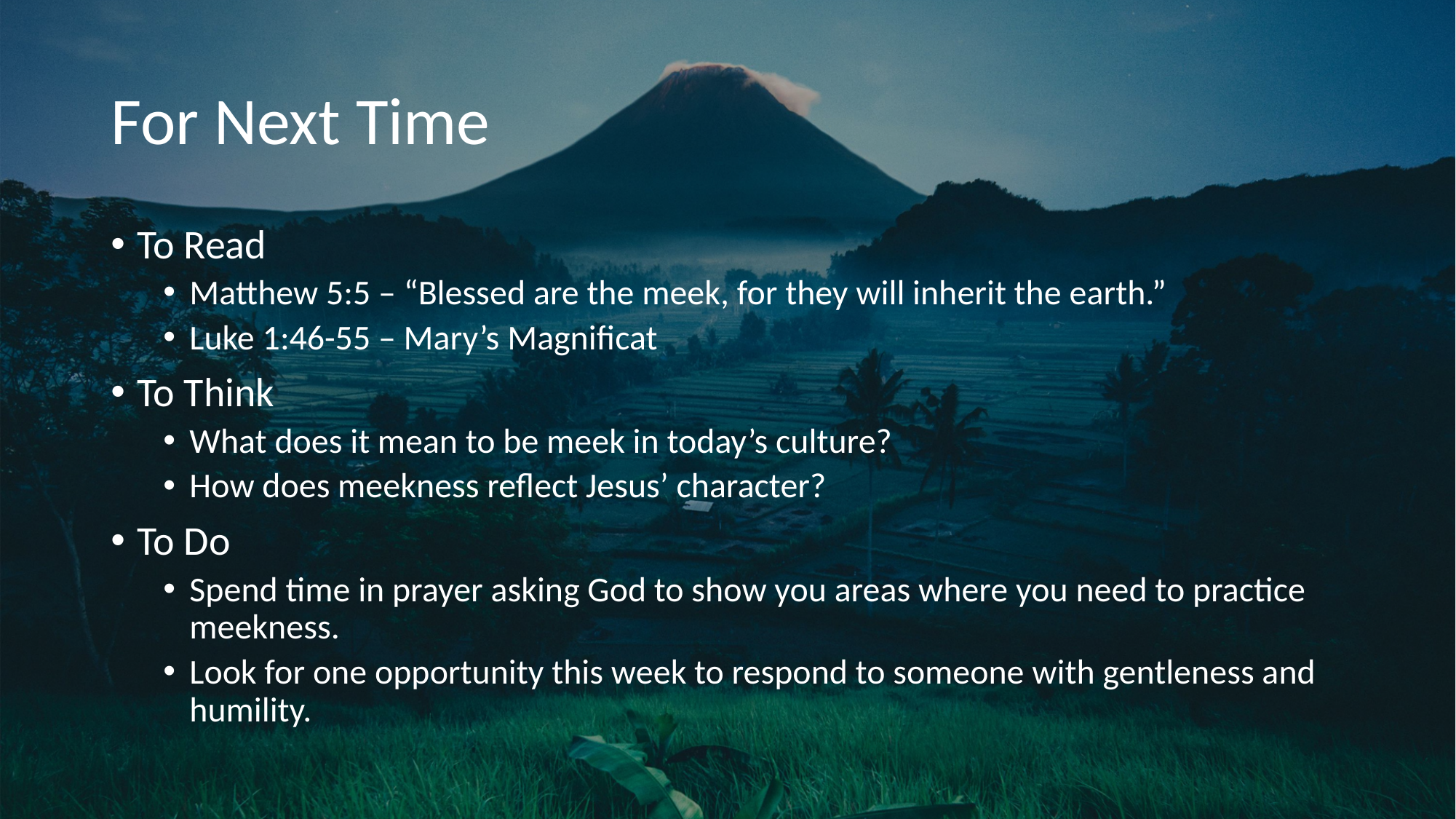

# For Next Time
To Read
Matthew 5:5 – “Blessed are the meek, for they will inherit the earth.”
Luke 1:46-55 – Mary’s Magnificat
To Think
What does it mean to be meek in today’s culture?
How does meekness reflect Jesus’ character?
To Do
Spend time in prayer asking God to show you areas where you need to practice meekness.
Look for one opportunity this week to respond to someone with gentleness and humility.